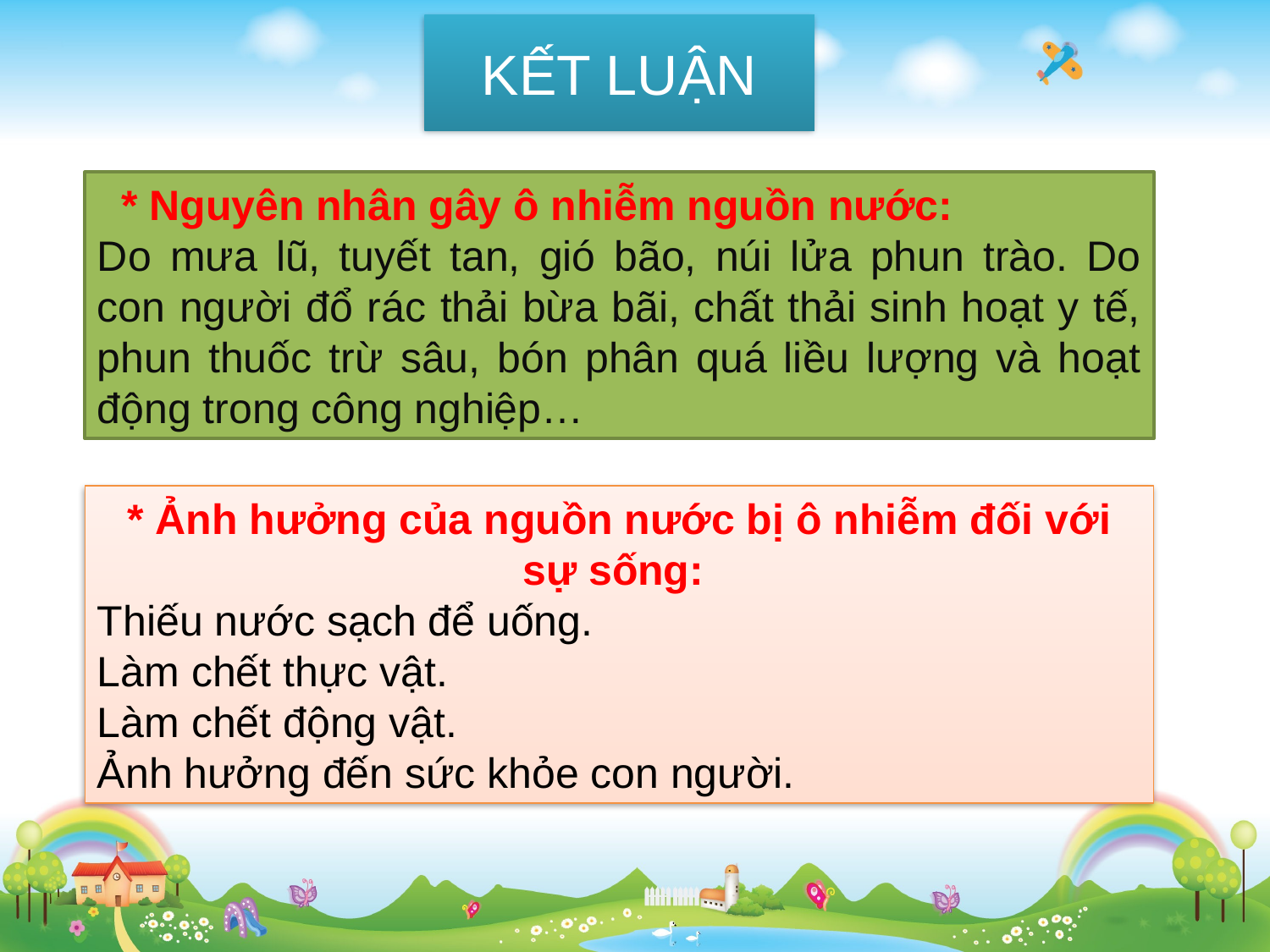

# KẾT LUẬN
  * Nguyên nhân gây ô nhiễm nguồn nước:
Do mưa lũ, tuyết tan, gió bão, núi lửa phun trào. Do con người đổ rác thải bừa bãi, chất thải sinh hoạt y tế, phun thuốc trừ sâu, bón phân quá liều lượng và hoạt động trong công nghiệp…
* Ảnh hưởng của nguồn nước bị ô nhiễm đối với sự sống:
Thiếu nước sạch để uống.
Làm chết thực vật.
Làm chết động vật.
Ảnh hưởng đến sức khỏe con người.